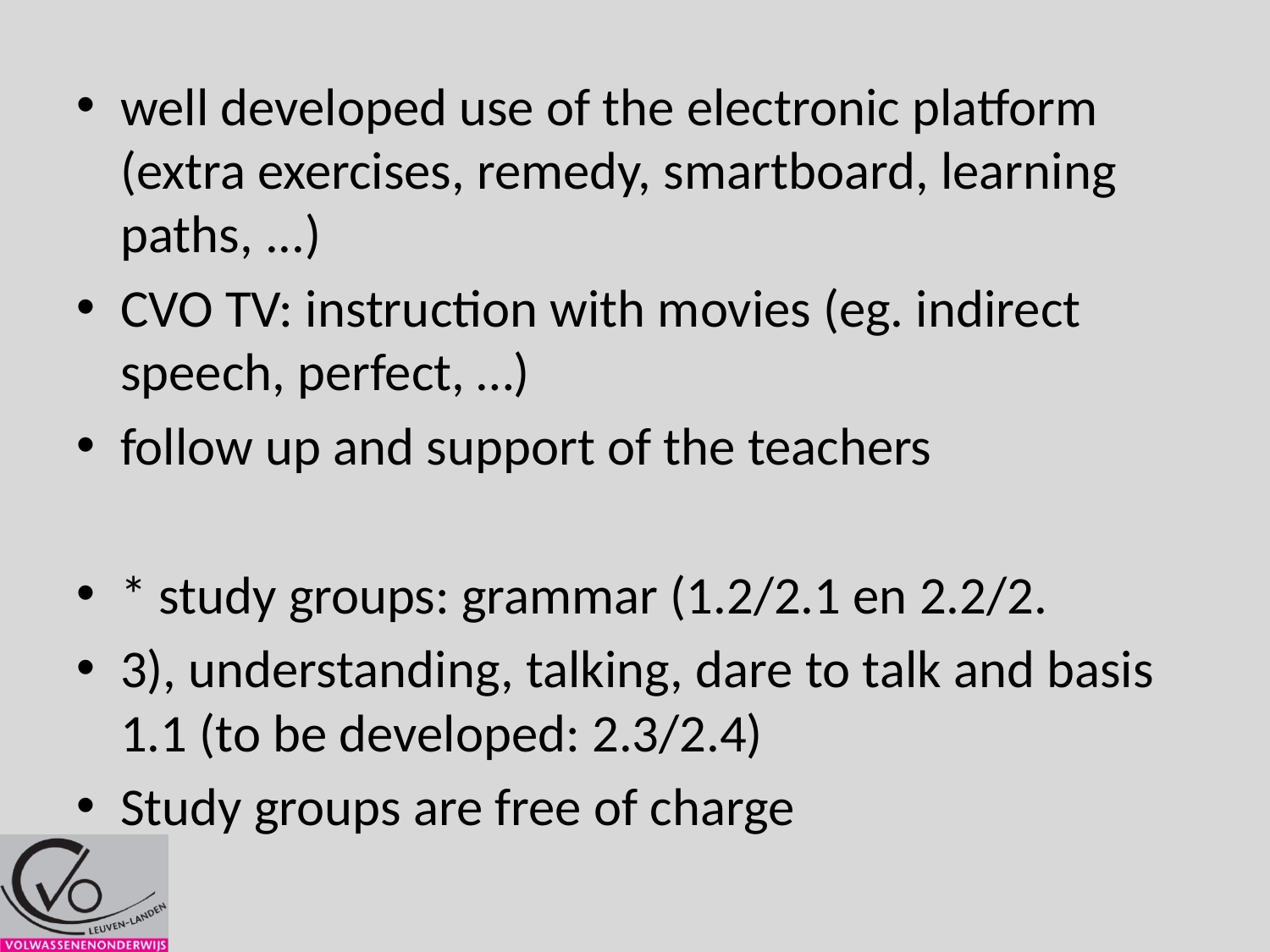

well developed use of the electronic platform (extra exercises, remedy, smartboard, learning paths, ...)
CVO TV: instruction with movies (eg. indirect speech, perfect, …)
follow up and support of the teachers

* study groups: grammar (1.2/2.1 en 2.2/2.
3), understanding, talking, dare to talk and basis 1.1 (to be developed: 2.3/2.4)
Study groups are free of charge